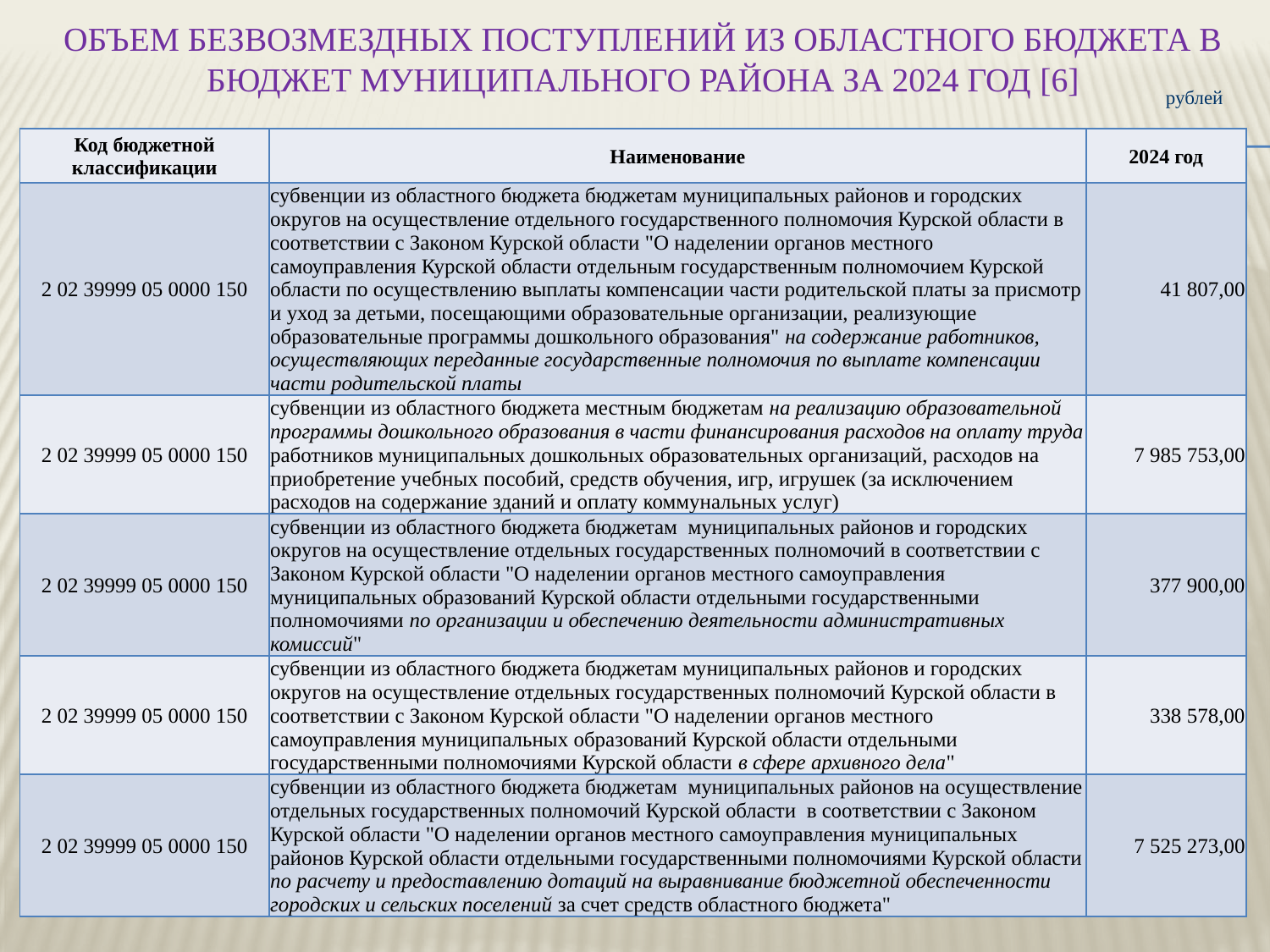

# ОБЪЕМ БЕЗВОЗМЕЗДНЫХ ПОСТУПЛЕНИЙ ИЗ ОБЛАСТНОГО БЮДЖЕТА В БЮДЖЕТ МУНИЦИПАЛЬНОГО РАЙОНА ЗА 2024 ГОД [6]
рублей
| Код бюджетной классификации | Наименование | 2024 год |
| --- | --- | --- |
| 2 02 39999 05 0000 150 | субвенции из областного бюджета бюджетам муниципальных районов и городских округов на осуществление отдельного государственного полномочия Курской области в соответствии с Законом Курской области "О наделении органов местного самоуправления Курской области отдельным государственным полномочием Курской области по осуществлению выплаты компенсации части родительской платы за присмотр и уход за детьми, посещающими образовательные организации, реализующие образовательные программы дошкольного образования" на содержание работников, осуществляющих переданные государственные полномочия по выплате компенсации части родительской платы | 41 807,00 |
| 2 02 39999 05 0000 150 | субвенции из областного бюджета местным бюджетам на реализацию образовательной программы дошкольного образования в части финансирования расходов на оплату труда работников муниципальных дошкольных образовательных организаций, расходов на приобретение учебных пособий, средств обучения, игр, игрушек (за исключением расходов на содержание зданий и оплату коммунальных услуг) | 7 985 753,00 |
| 2 02 39999 05 0000 150 | субвенции из областного бюджета бюджетам муниципальных районов и городских округов на осуществление отдельных государственных полномочий в соответствии с Законом Курской области "О наделении органов местного самоуправления муниципальных образований Курской области отдельными государственными полномочиями по организации и обеспечению деятельности административных комиссий" | 377 900,00 |
| 2 02 39999 05 0000 150 | субвенции из областного бюджета бюджетам муниципальных районов и городских округов на осуществление отдельных государственных полномочий Курской области в соответствии с Законом Курской области "О наделении органов местного самоуправления муниципальных образований Курской области отдельными государственными полномочиями Курской области в сфере архивного дела" | 338 578,00 |
| 2 02 39999 05 0000 150 | субвенции из областного бюджета бюджетам муниципальных районов на осуществление отдельных государственных полномочий Курской области в соответствии с Законом Курской области "О наделении органов местного самоуправления муниципальных районов Курской области отдельными государственными полномочиями Курской области по расчету и предоставлению дотаций на выравнивание бюджетной обеспеченности городских и сельских поселений за счет средств областного бюджета" | 7 525 273,00 |